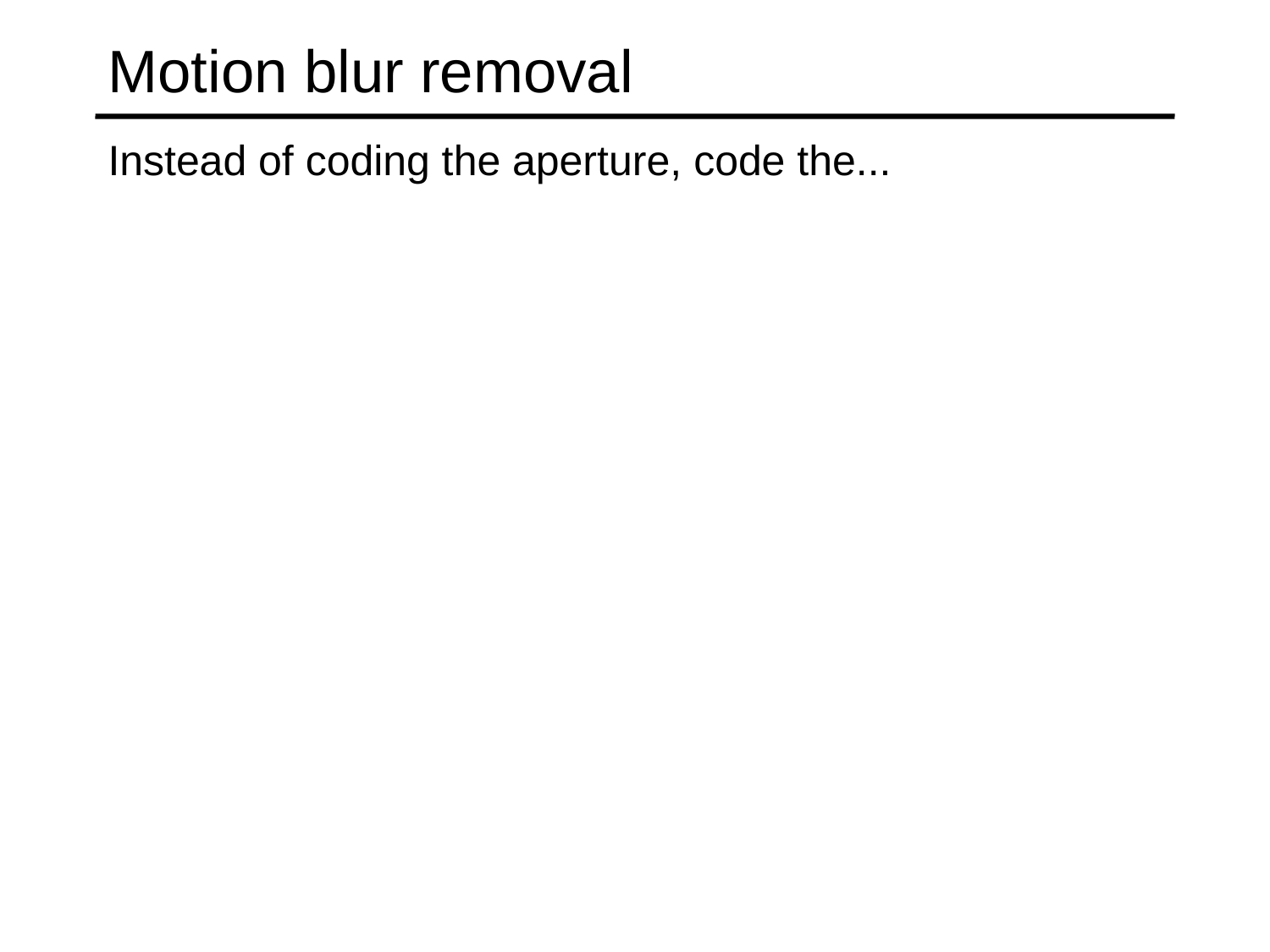

# Motion blur removal
Instead of coding the aperture, code the...